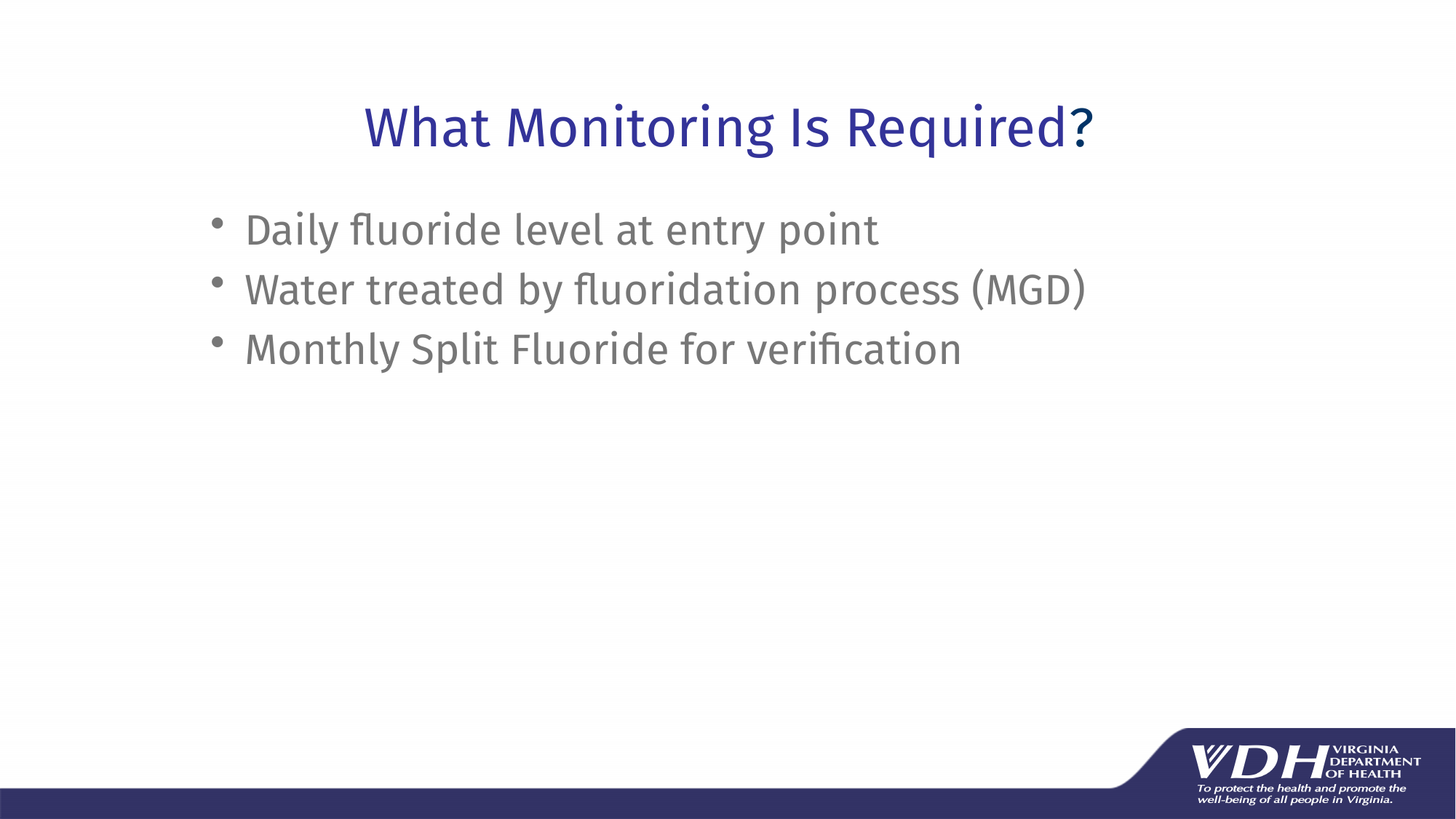

# What Monitoring Is Required?
Daily fluoride level at entry point
Water treated by fluoridation process (MGD)
Monthly Split Fluoride for verification
45